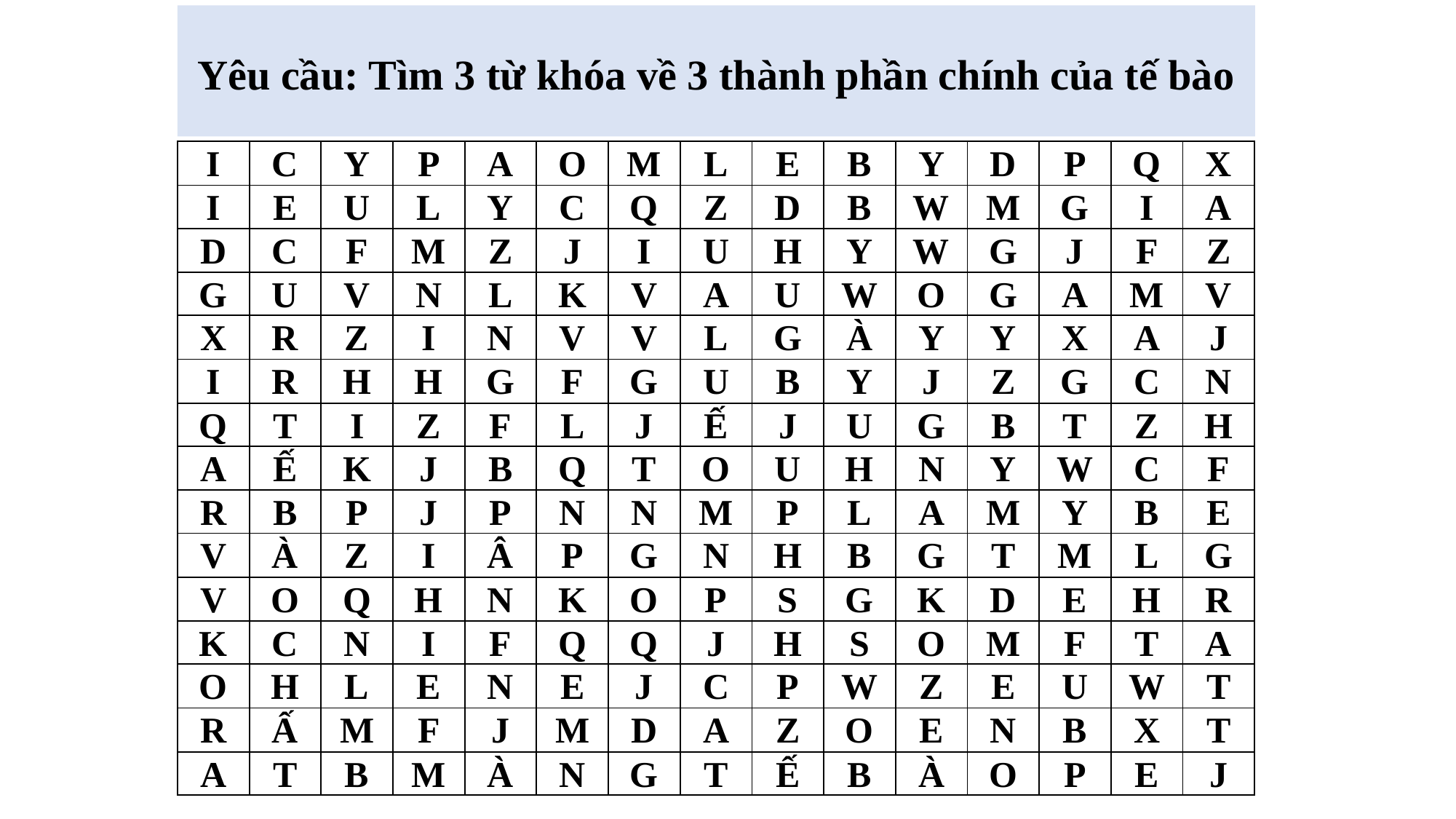

Yêu cầu: Tìm 3 từ khóa về 3 thành phần chính của tế bào

| I | C | Y | P | A | O | M | L | E | B | Y | D | P | Q | X |
| --- | --- | --- | --- | --- | --- | --- | --- | --- | --- | --- | --- | --- | --- | --- |
| I | E | U | L | Y | C | Q | Z | D | B | W | M | G | I | A |
| D | C | F | M | Z | J | I | U | H | Y | W | G | J | F | Z |
| G | U | V | N | L | K | V | A | U | W | O | G | A | M | V |
| X | R | Z | I | N | V | V | L | G | À | Y | Y | X | A | J |
| I | R | H | H | G | F | G | U | B | Y | J | Z | G | C | N |
| Q | T | I | Z | F | L | J | Ế | J | U | G | B | T | Z | H |
| A | Ế | K | J | B | Q | T | O | U | H | N | Y | W | C | F |
| R | B | P | J | P | N | N | M | P | L | A | M | Y | B | E |
| V | À | Z | I | Â | P | G | N | H | B | G | T | M | L | G |
| V | O | Q | H | N | K | O | P | S | G | K | D | E | H | R |
| K | C | N | I | F | Q | Q | J | H | S | O | M | F | T | A |
| O | H | L | E | N | E | J | C | P | W | Z | E | U | W | T |
| R | Ấ | M | F | J | M | D | A | Z | O | E | N | B | X | T |
| A | T | B | M | À | N | G | T | Ế | B | À | O | P | E | J |